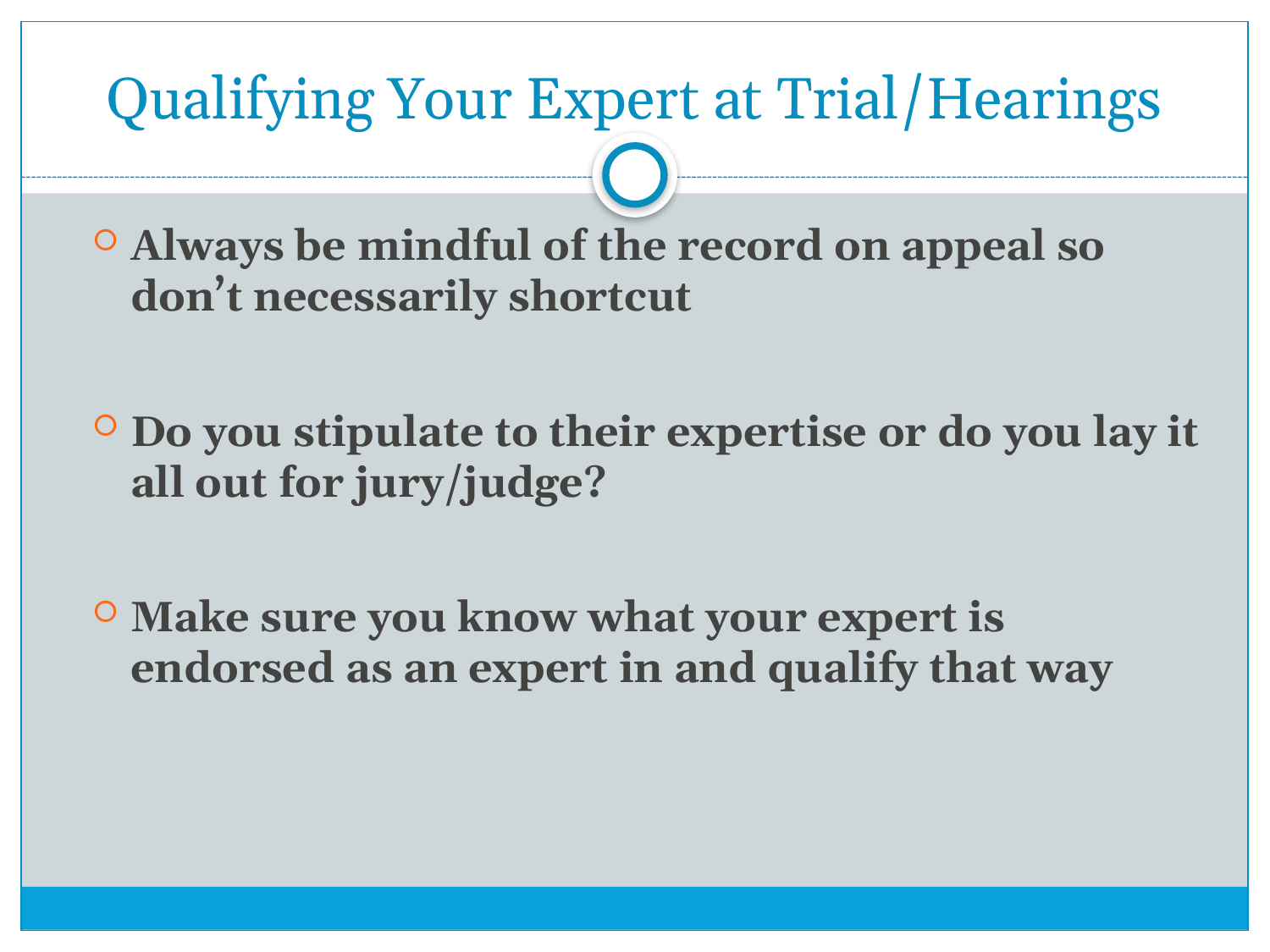

# Qualifying Your Expert at Trial/Hearings
Always be mindful of the record on appeal so don’t necessarily shortcut

Do you stipulate to their expertise or do you lay it all out for jury/judge?

Make sure you know what your expert is endorsed as an expert in and qualify that way